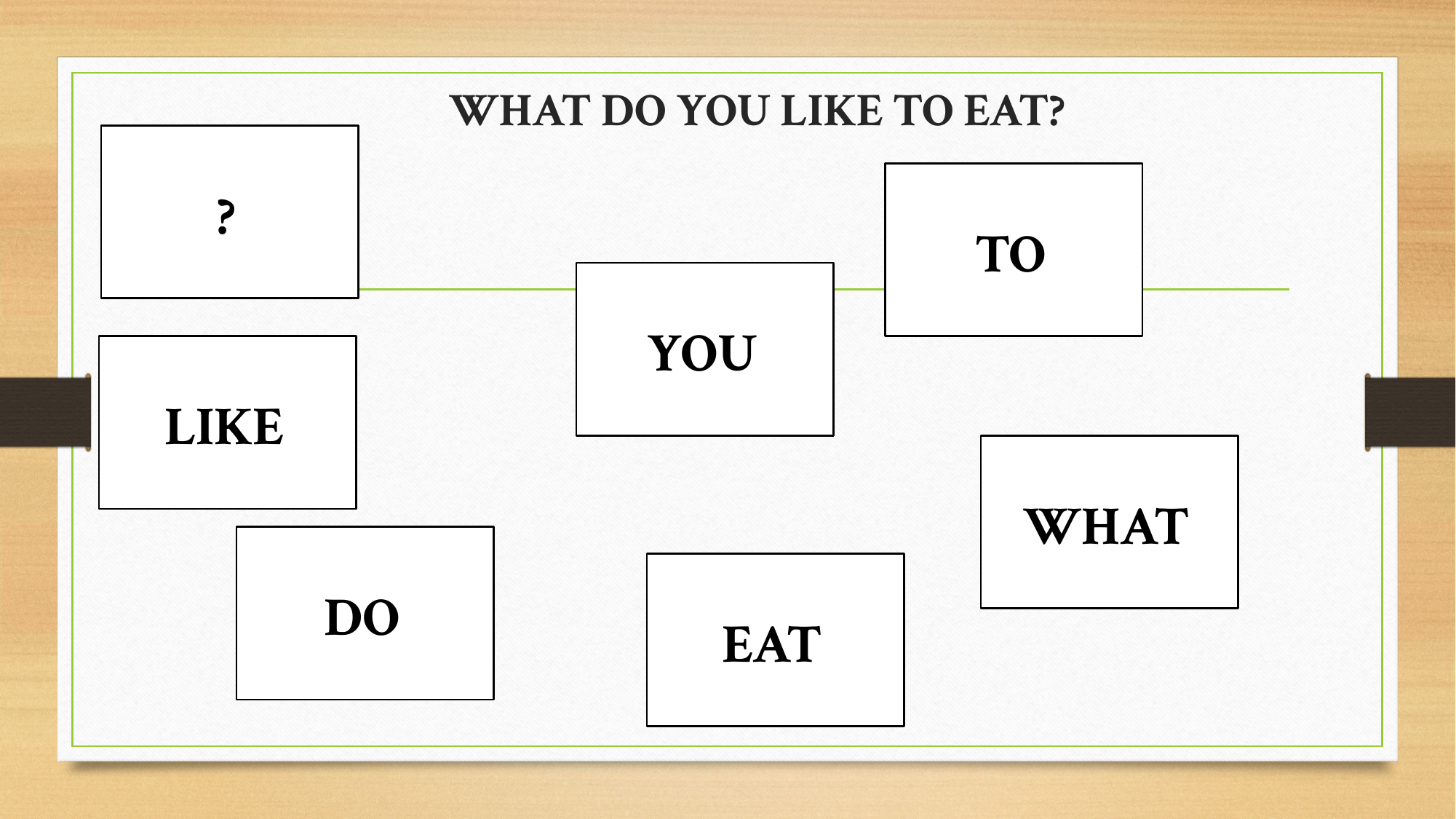

# WHAT DO YOU LIKE TO EAT?
?
TO
YOU
LIKE
WHAT
DO
EAT